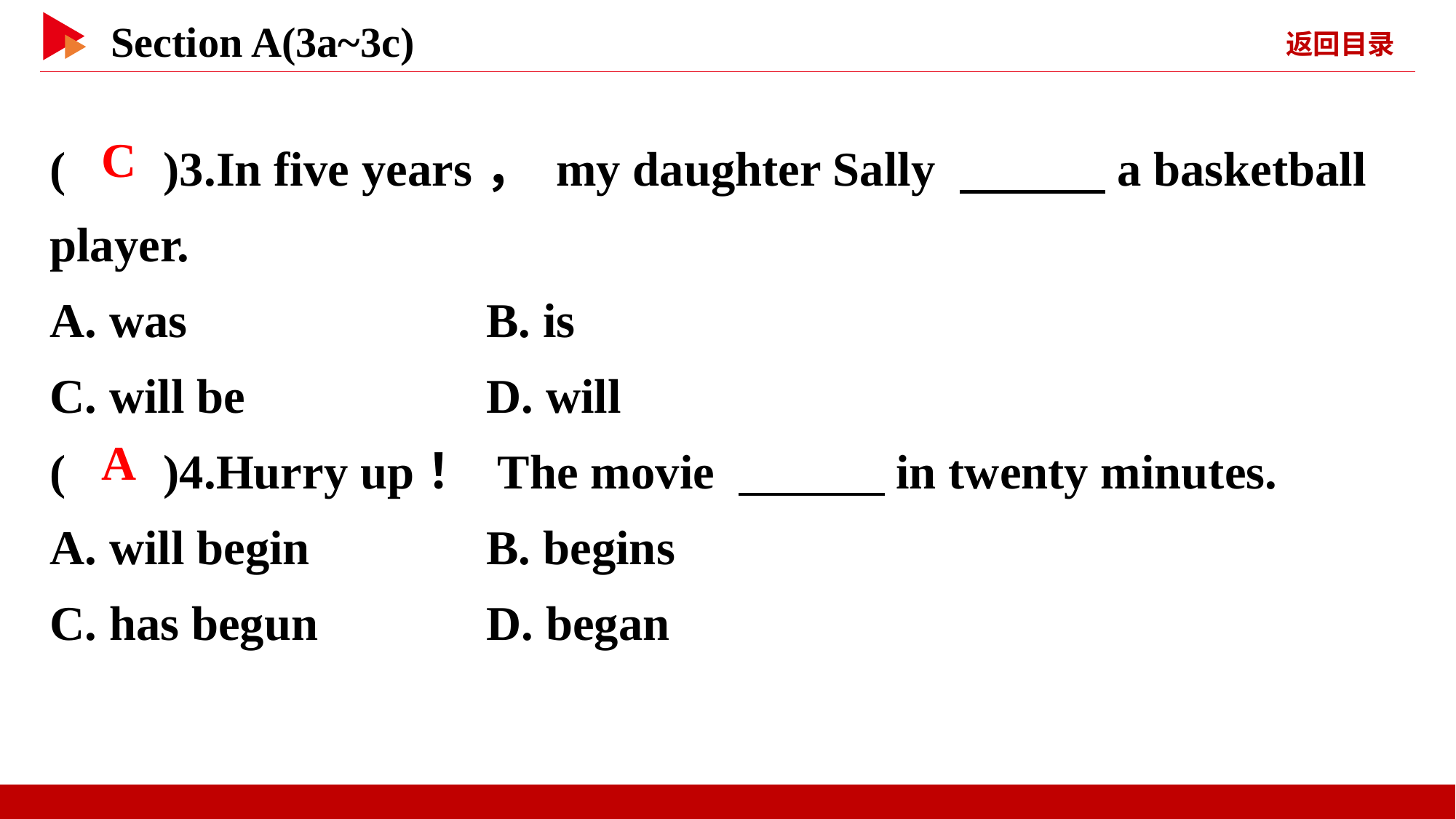

(        )3.In five years， my daughter Sally 　　　a basketball player.
A. was             		B. is
C. will be             	D. will
(        )4.Hurry up！ The movie 　　　in twenty minutes.
A. will begin             	B. begins
C. has begun             	D. began
   C
   A